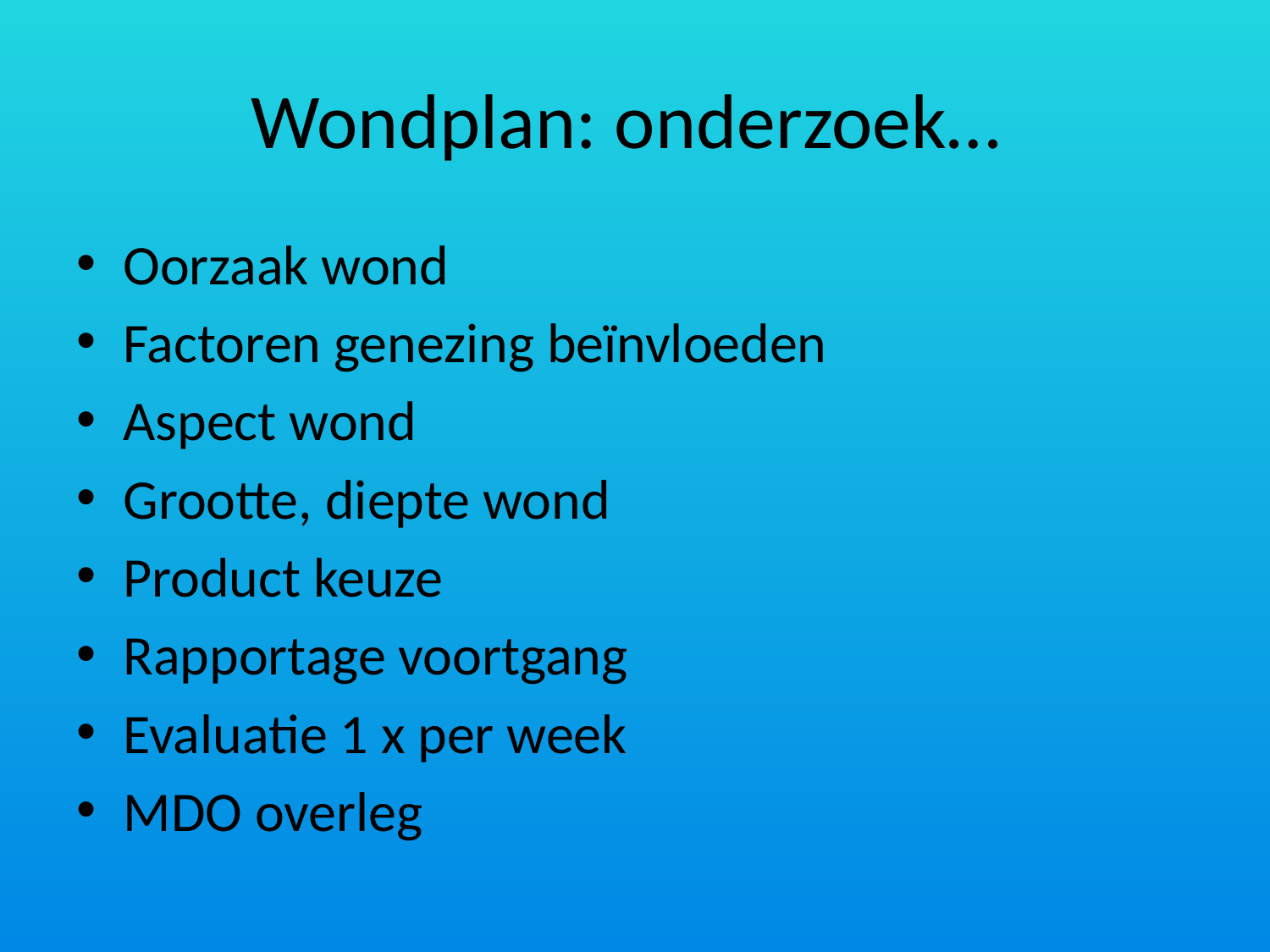

# Wondplan: onderzoek…
Oorzaak wond
Factoren genezing beïnvloeden
Aspect wond
Grootte, diepte wond
Product keuze
Rapportage voortgang
Evaluatie 1 x per week
MDO overleg